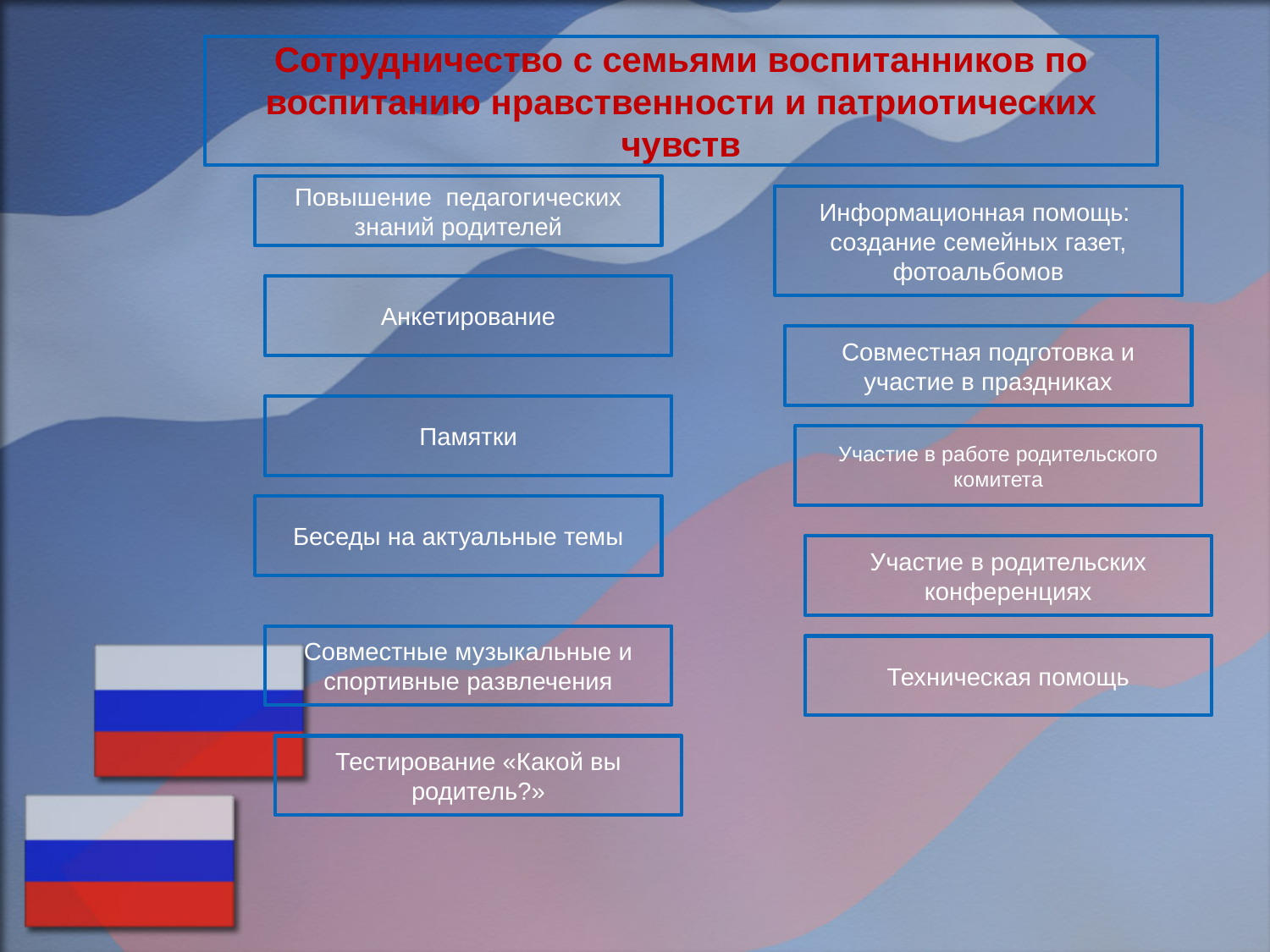

Сотрудничество с семьями воспитанников по воспитанию нравственности и патриотических чувств
Повышение  педагогических знаний родителей
Информационная помощь:
создание семейных газет, фотоальбомов
Анкетирование
Совместная подготовка и участие в праздниках
Памятки
Участие в работе родительского комитета
Беседы на актуальные темы
Участие в родительских конференциях
Совместные музыкальные и спортивные развлечения
Техническая помощь
Тестирование «Какой вы родитель?»